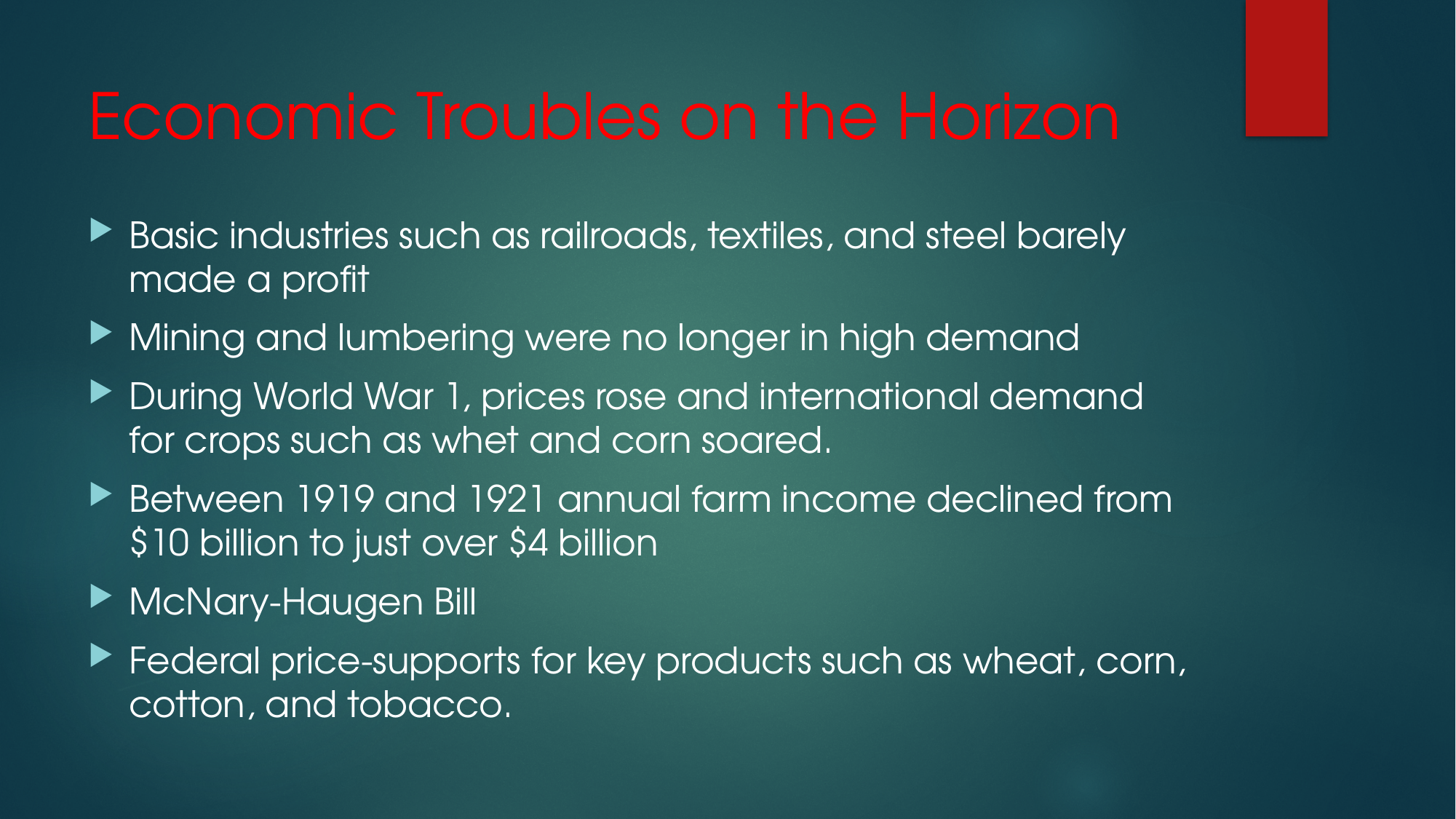

# Economic Troubles on the Horizon

Basic industries such as railroads, textiles, and steel barely made a profit
Mining and lumbering were no longer in high demand
During World War 1, prices rose and international demand for crops such as whet and corn soared.
Between 1919 and 1921 annual farm income declined from $10 billion to just over $4 billion
McNary-Haugen Bill
Federal price-supports for key products such as wheat, corn, cotton, and tobacco.